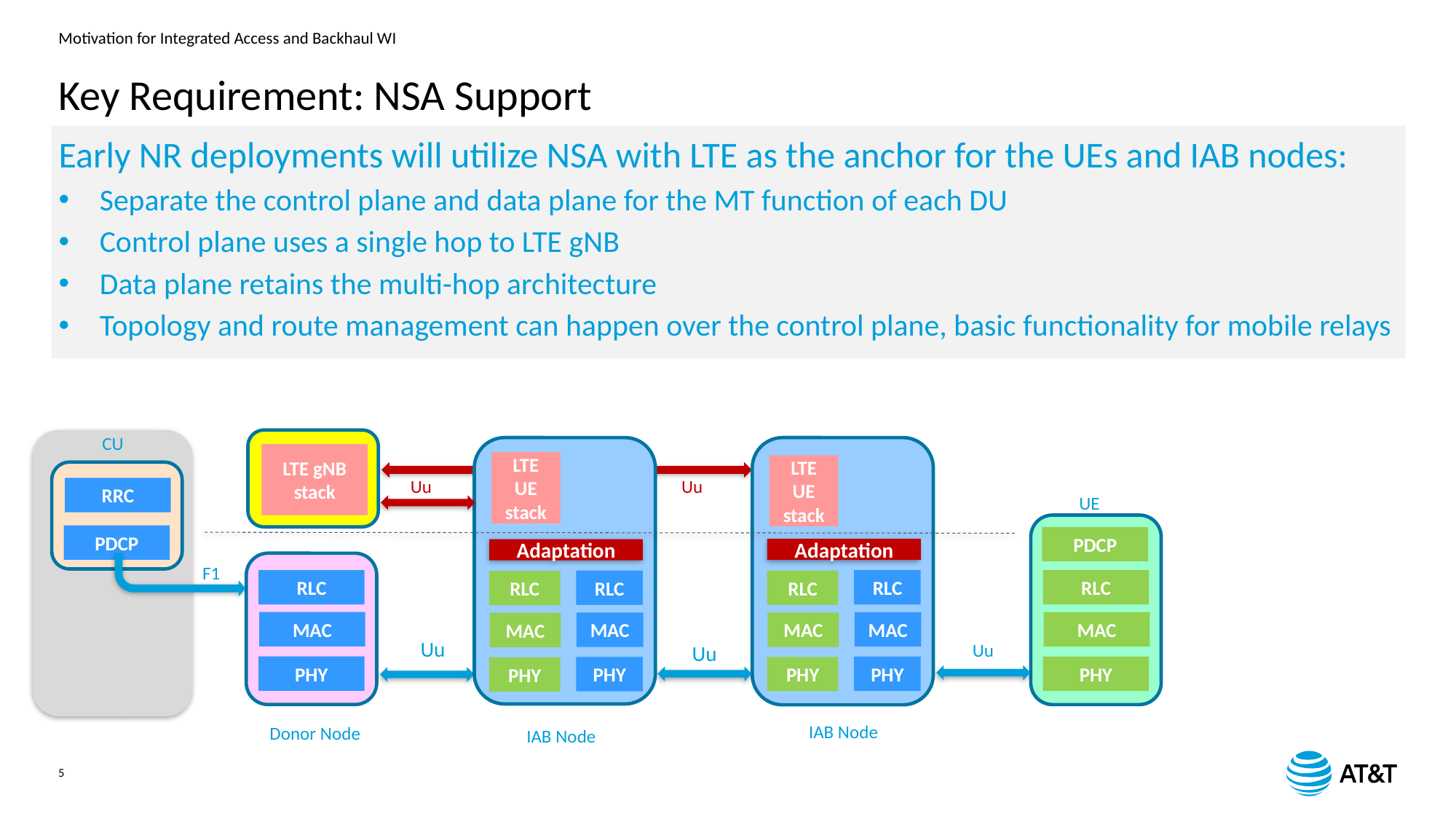

# Key Requirement: NSA Support

Early NR deployments will utilize NSA with LTE as the anchor for the UEs and IAB nodes:
Separate the control plane and data plane for the MT function of each DU
Control plane uses a single hop to LTE gNB
Data plane retains the multi-hop architecture
Topology and route management can happen over the control plane, basic functionality for mobile relays
 CU

LTE gNB stack
LTE UE stack
LTE UE stack

Uu
Uu
RRC
 UE

PDCP
RLC
MAC
PHY
PDCP
Adaptation
Adaptation

 F1
RLC
RLC
MAC
PHY
RLC
MAC
PHY
RLC
MAC
PHY
RLC
MAC
PHY
MAC
Uu
Uu
Uu
UE
PHY

IAB Node
Donor Node
IAB Node
5